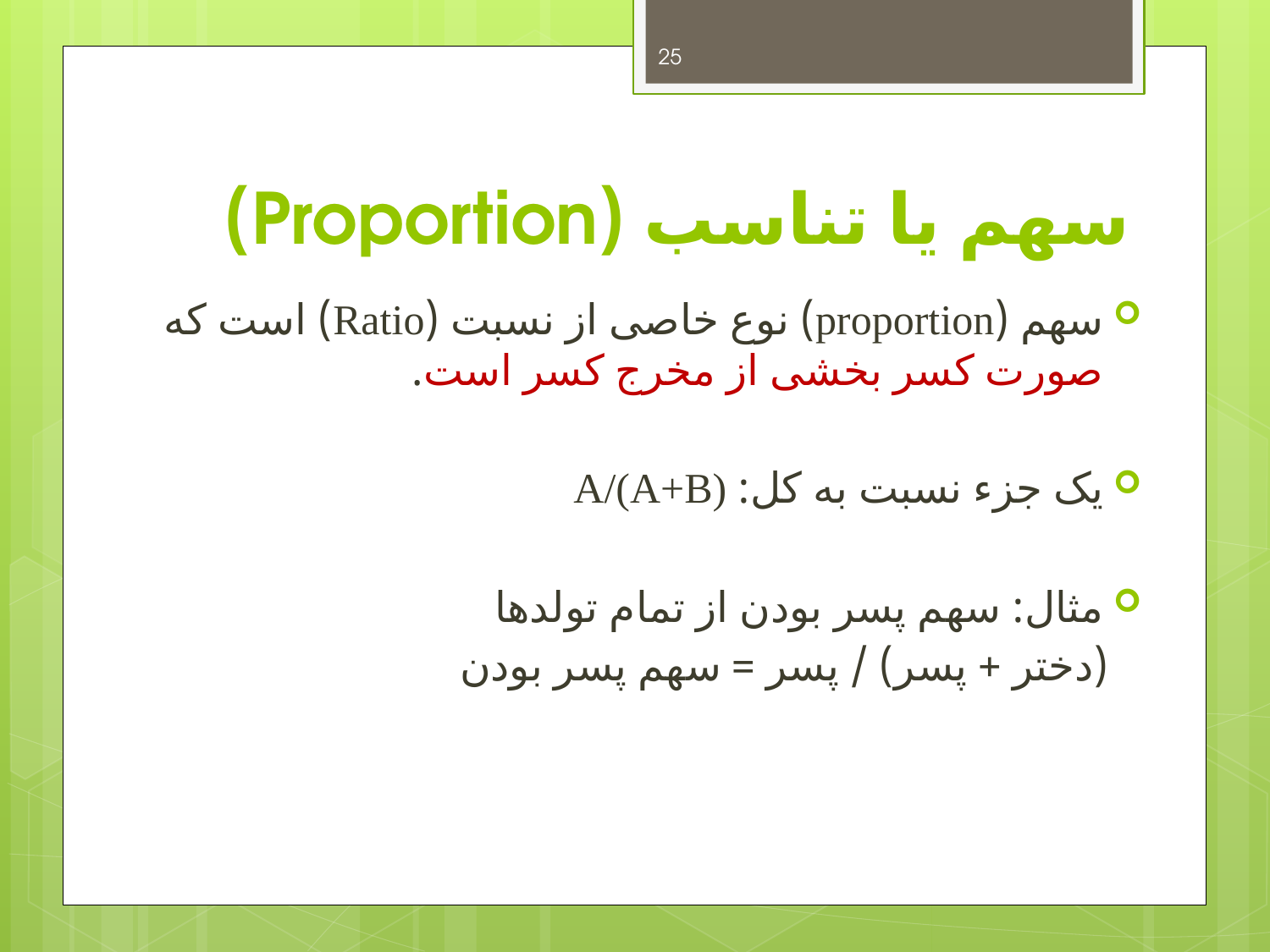

25
# سهم یا تناسب (Proportion)
سهم (proportion) نوع خاصی از نسبت (Ratio) است که صورت کسر بخشی از مخرج کسر است.

یک جزء نسبت به کل: A/(A+B)

مثال: سهم پسر بودن از تمام تولدها
   (دختر + پسر) / پسر = سهم پسر بودن